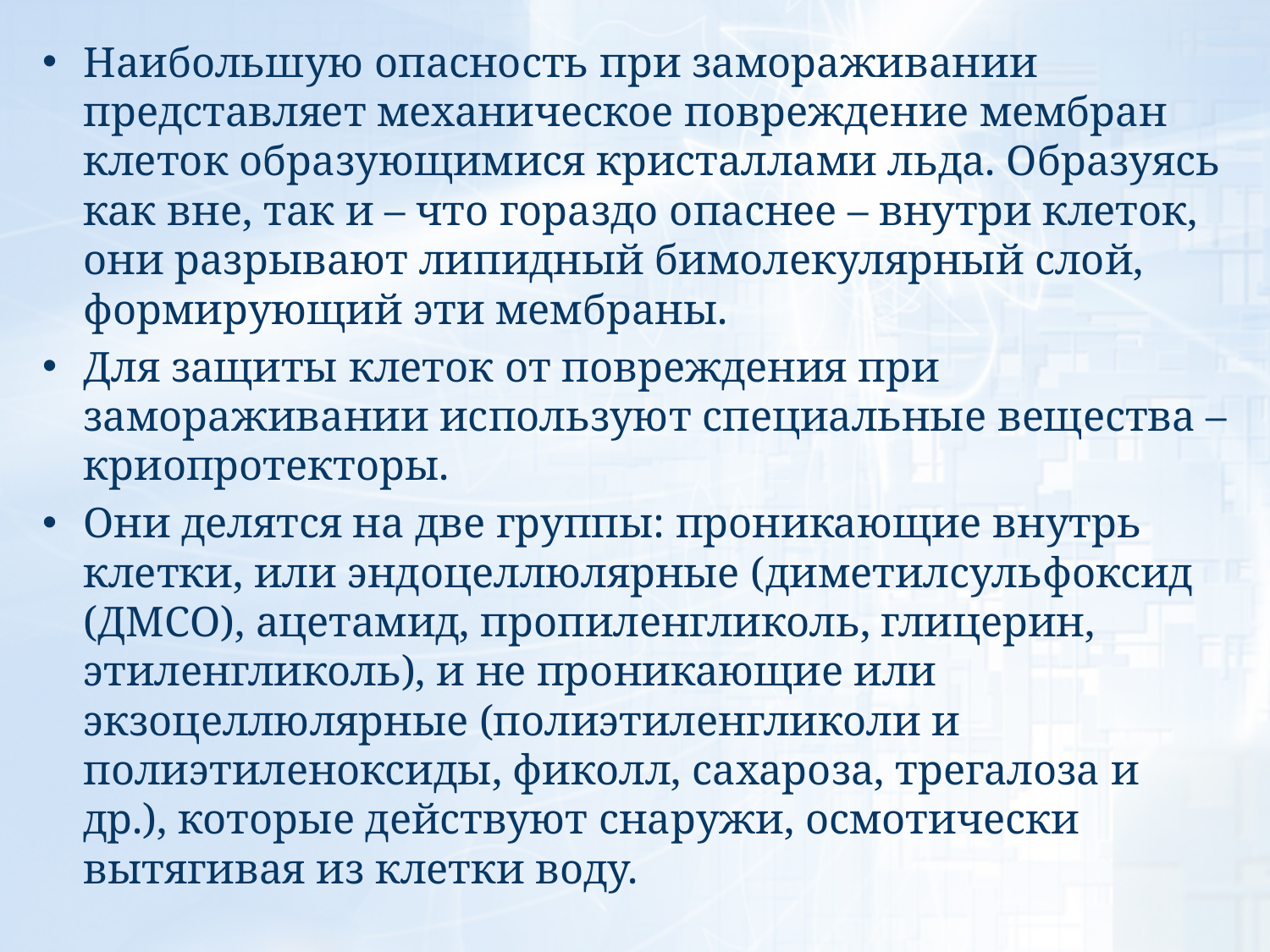

Наибольшую опасность при замораживании представляет механическое повреждение мембран клеток образующимися кристаллами льда. Образуясь как вне, так и – что гораздо опаснее – внутри клеток, они разрывают липидный бимолекулярный слой, формирующий эти мембраны.
Для защиты клеток от повреждения при замораживании используют специальные вещества – криопротекторы.
Они делятся на две группы: проникающие внутрь клетки, или эндоцеллюлярные (диметилсульфоксид (ДМСО), ацетамид, пропиленгликоль, глицерин, этиленгликоль), и не проникающие или экзоцеллюлярные (полиэтиленгликоли и полиэтиленоксиды, фиколл, сахароза, трегалоза и др.), которые действуют снаружи, осмотически вытягивая из клетки воду.